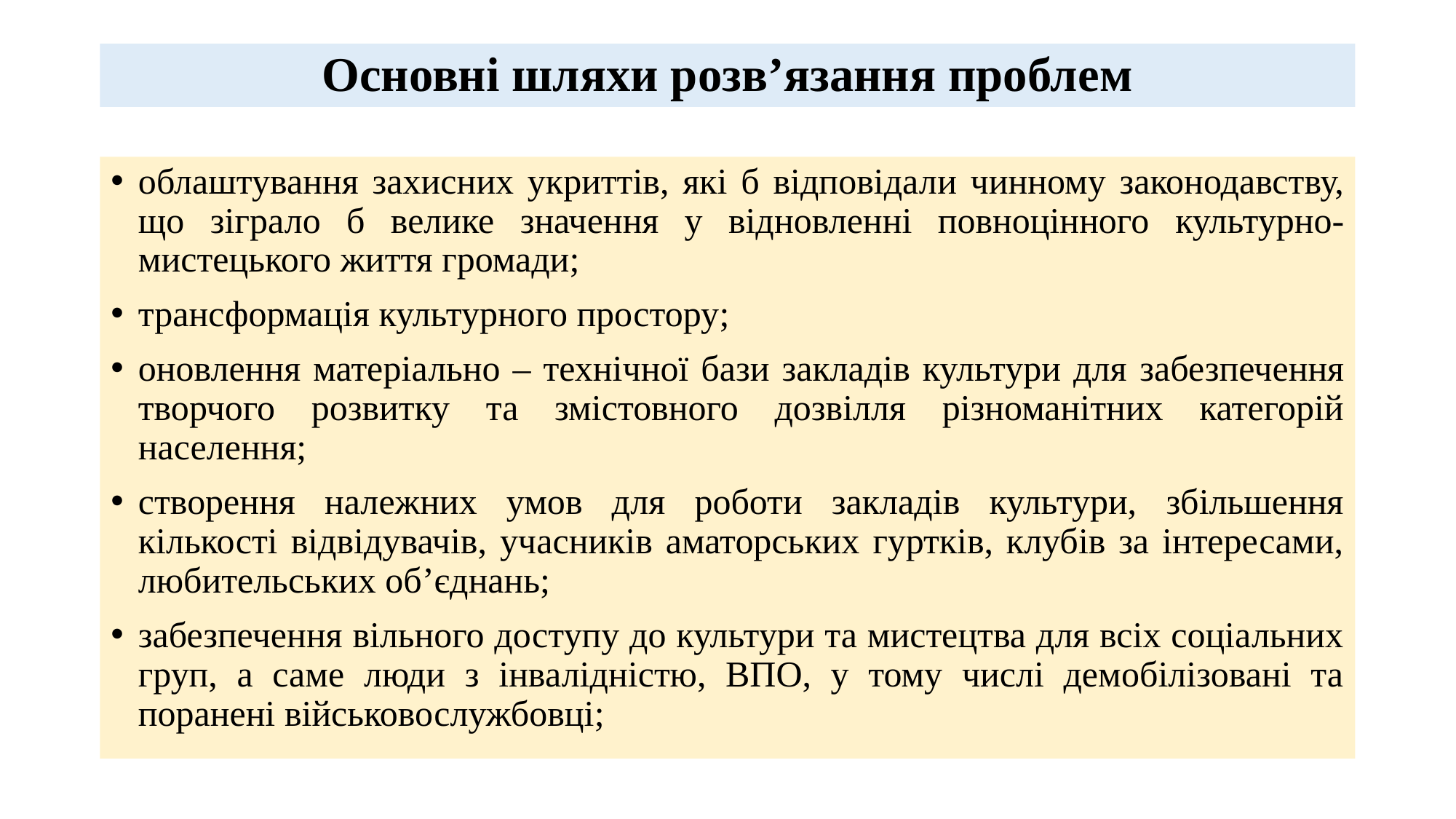

# Основні шляхи розв’язання проблем
облаштування захисних укриттів, які б відповідали чинному законодавству, що зіграло б велике значення у відновленні повноцінного культурно-мистецького життя громади;
трансформація культурного простору;
оновлення матеріально – технічної бази закладів культури для забезпечення творчого розвитку та змістовного дозвілля різноманітних категорій населення;
створення належних умов для роботи закладів культури, збільшення кількості відвідувачів, учасників аматорських гуртків, клубів за інтересами, любительських об’єднань;
забезпечення вільного доступу до культури та мистецтва для всіх соціальних груп, а саме люди з інвалідністю, ВПО, у тому числі демобілізовані та поранені військовослужбовці;